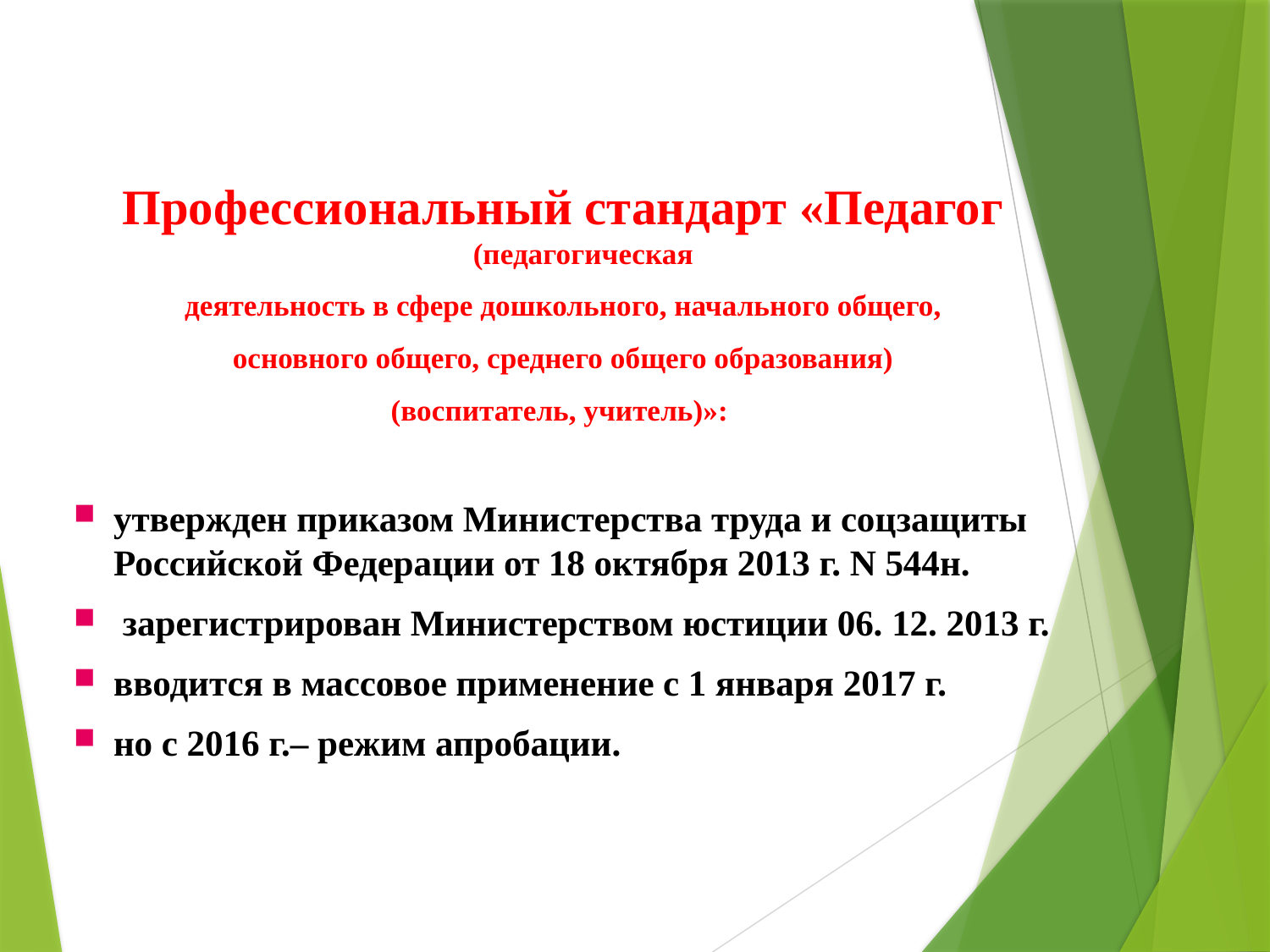

Профессиональный стандарт «Педагог (педагогическая
деятельность в сфере дошкольного, начального общего,
основного общего, среднего общего образования)
(воспитатель, учитель)»:

утвержден приказом Министерства труда и соцзащиты Российской Федерации от 18 октября 2013 г. N 544н.
 зарегистрирован Министерством юстиции 06. 12. 2013 г.
вводится в массовое применение с 1 января 2017 г.
но с 2016 г.– режим апробации.